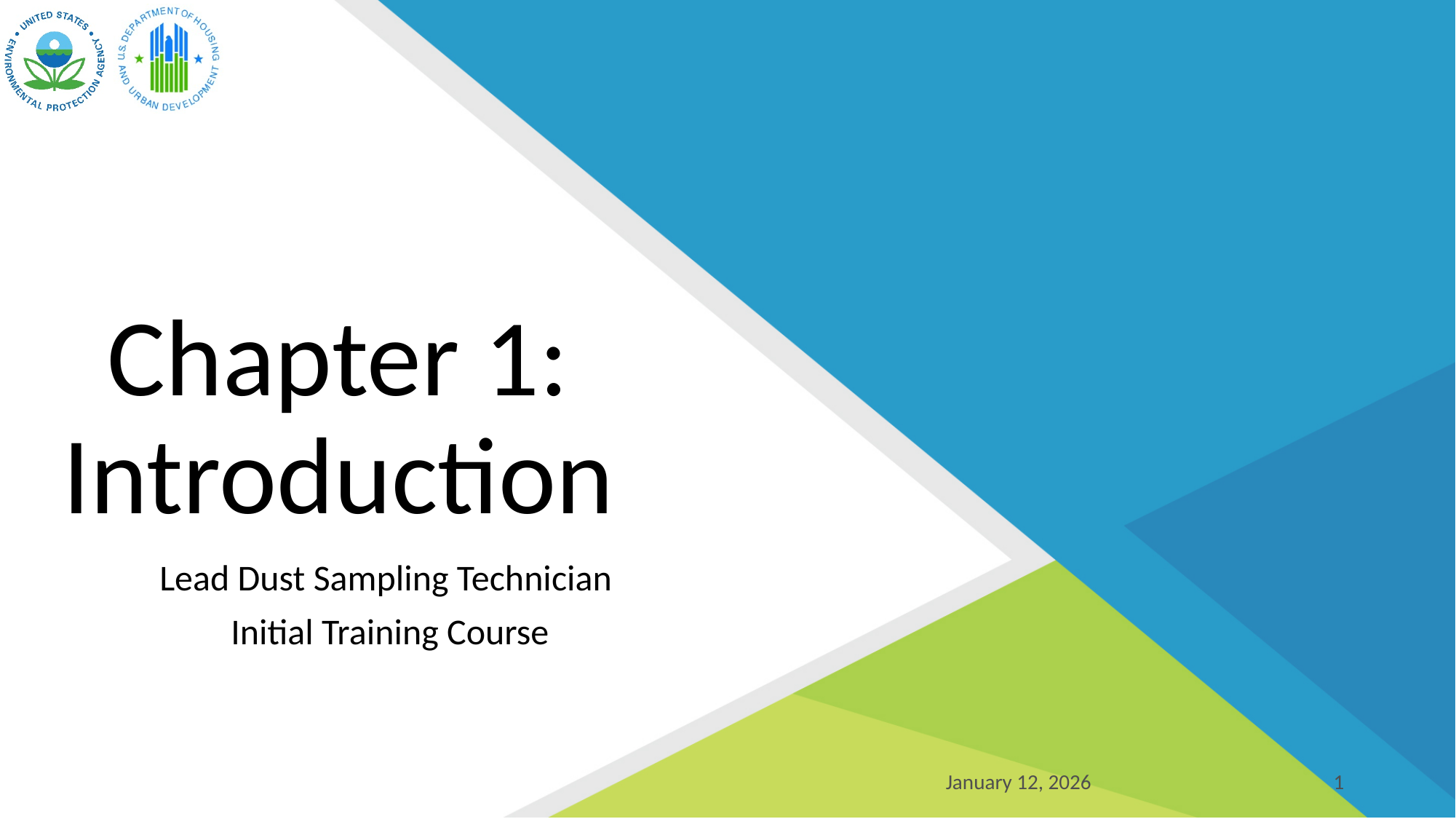

# Chapter 1: Introduction
Lead Dust Sampling Technician
Initial Training Course
January 12, 2026
1